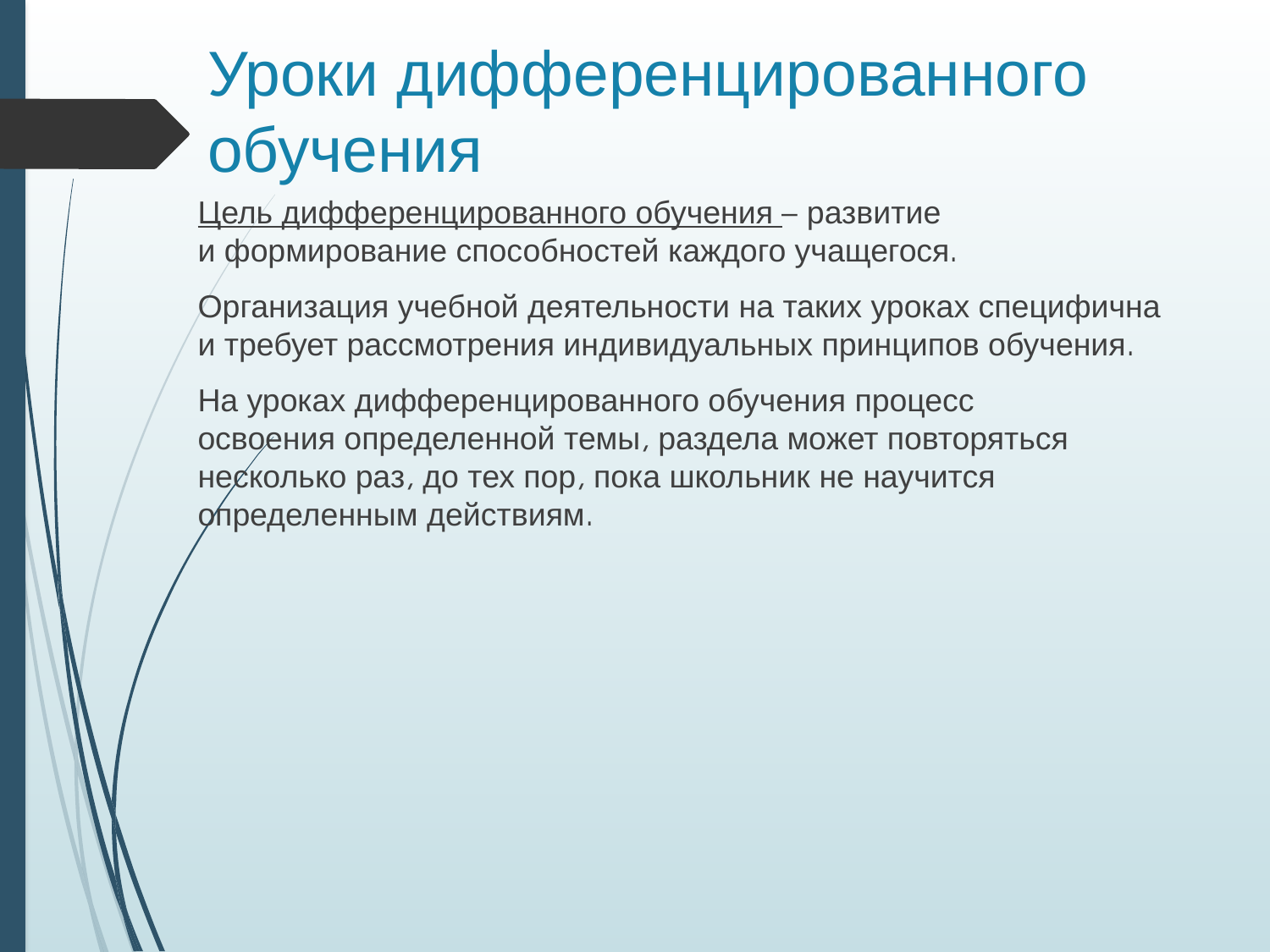

# Уроки дифференцированного обучения​
Цель дифференцированного обучения – развитие и формирование способностей каждого учащегося. ​​
Организация учебной деятельности на таких уроках специфична и требует рассмотрения индивидуальных принципов обучения.​
На уроках дифференцированного обучения процесс освоения определенной темы, раздела может повторяться несколько раз, до тех пор, пока школьник не научится определенным действиям.​
​
​